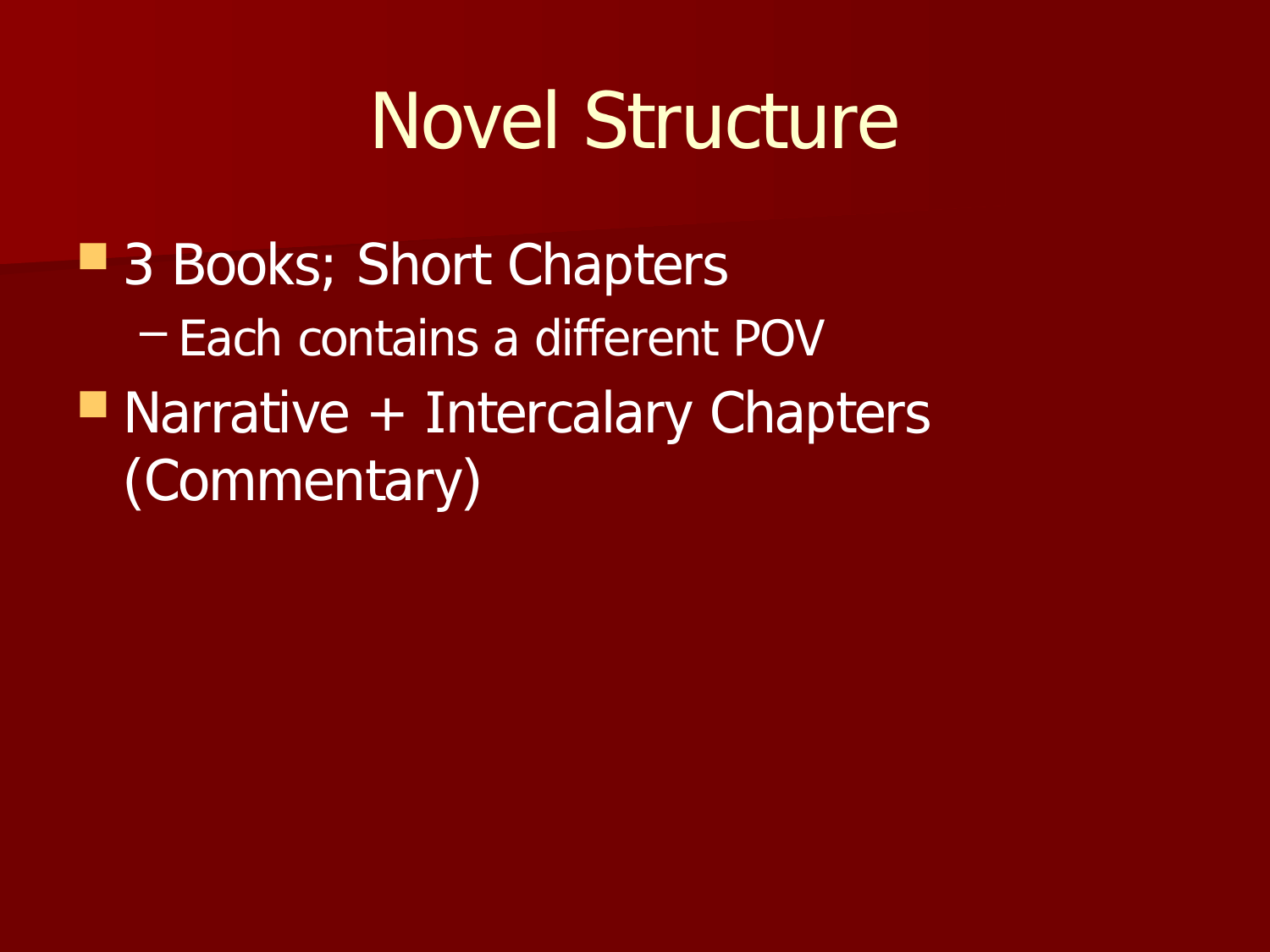

# Novel Structure
3 Books; Short Chapters
Each contains a different POV
Narrative + Intercalary Chapters (Commentary)